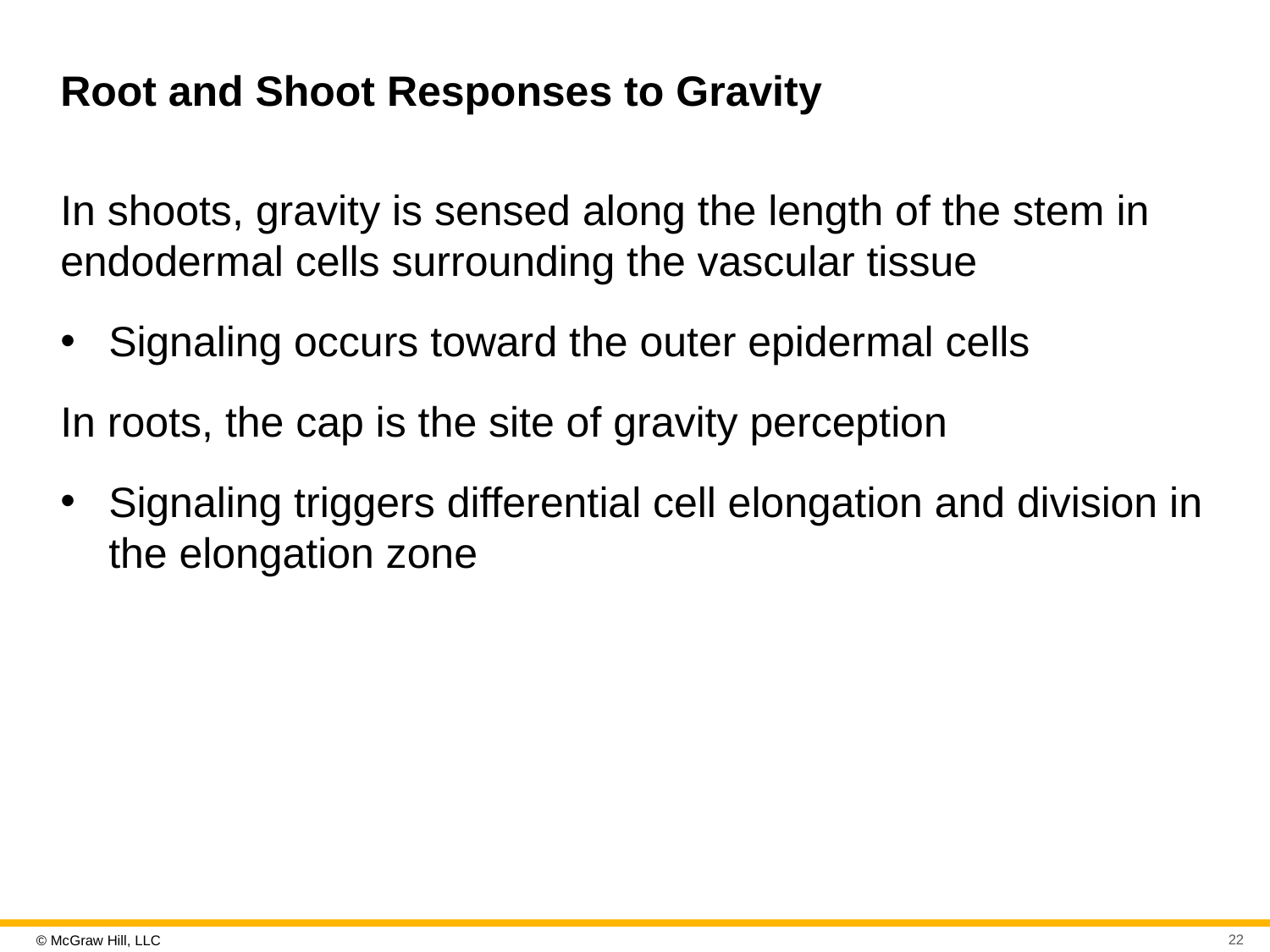

# Root and Shoot Responses to Gravity
In shoots, gravity is sensed along the length of the stem in endodermal cells surrounding the vascular tissue
Signaling occurs toward the outer epidermal cells
In roots, the cap is the site of gravity perception
Signaling triggers differential cell elongation and division in the elongation zone
22